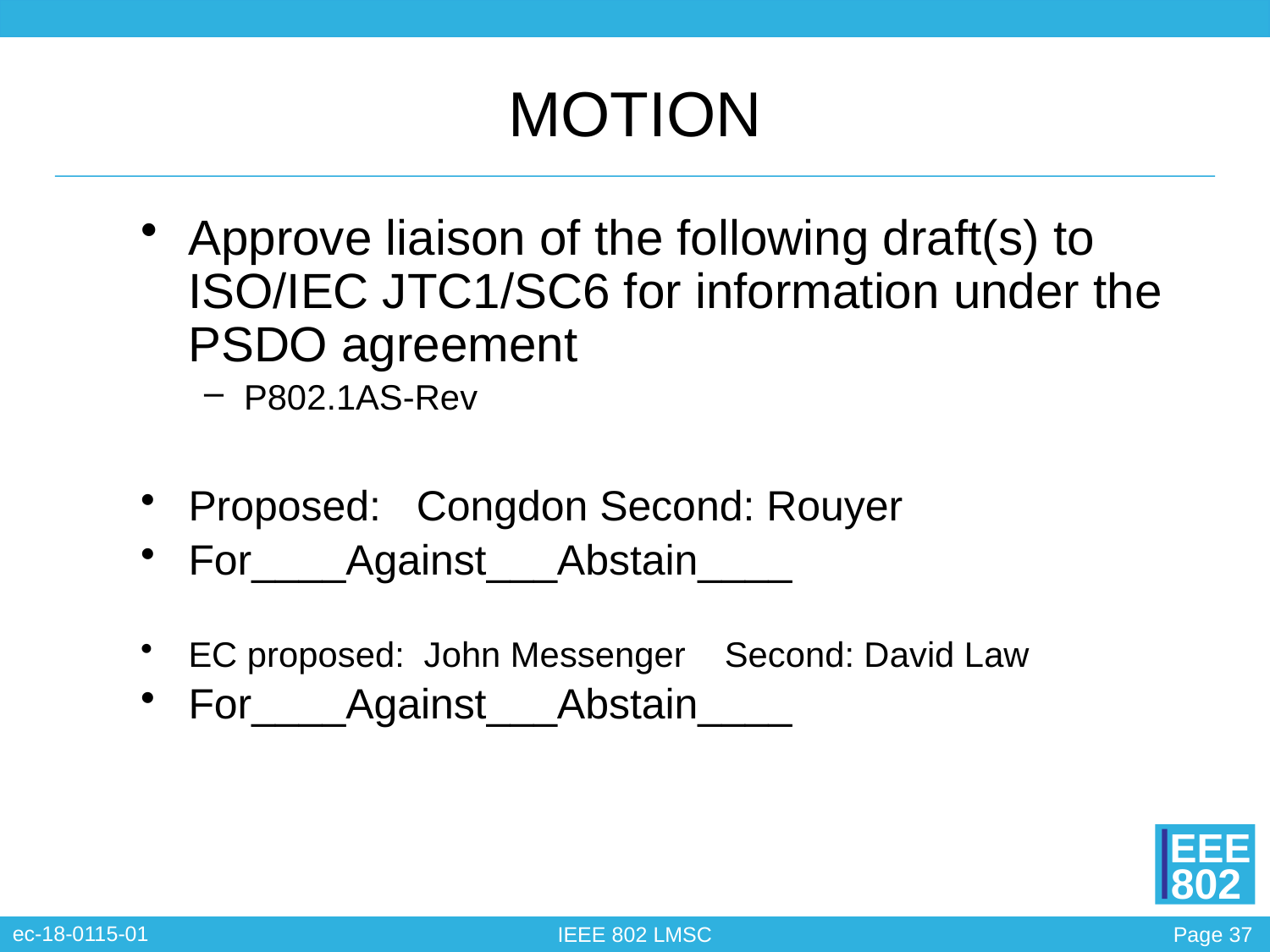

MOTION
Approve liaison of the following draft(s) to ISO/IEC JTC1/SC6 for information under the PSDO agreement
P802.1AS-Rev

Proposed:   Congdon Second: Rouyer
For____Against___Abstain____

EC proposed:  John Messenger    Second: David Law
For____Against___Abstain____